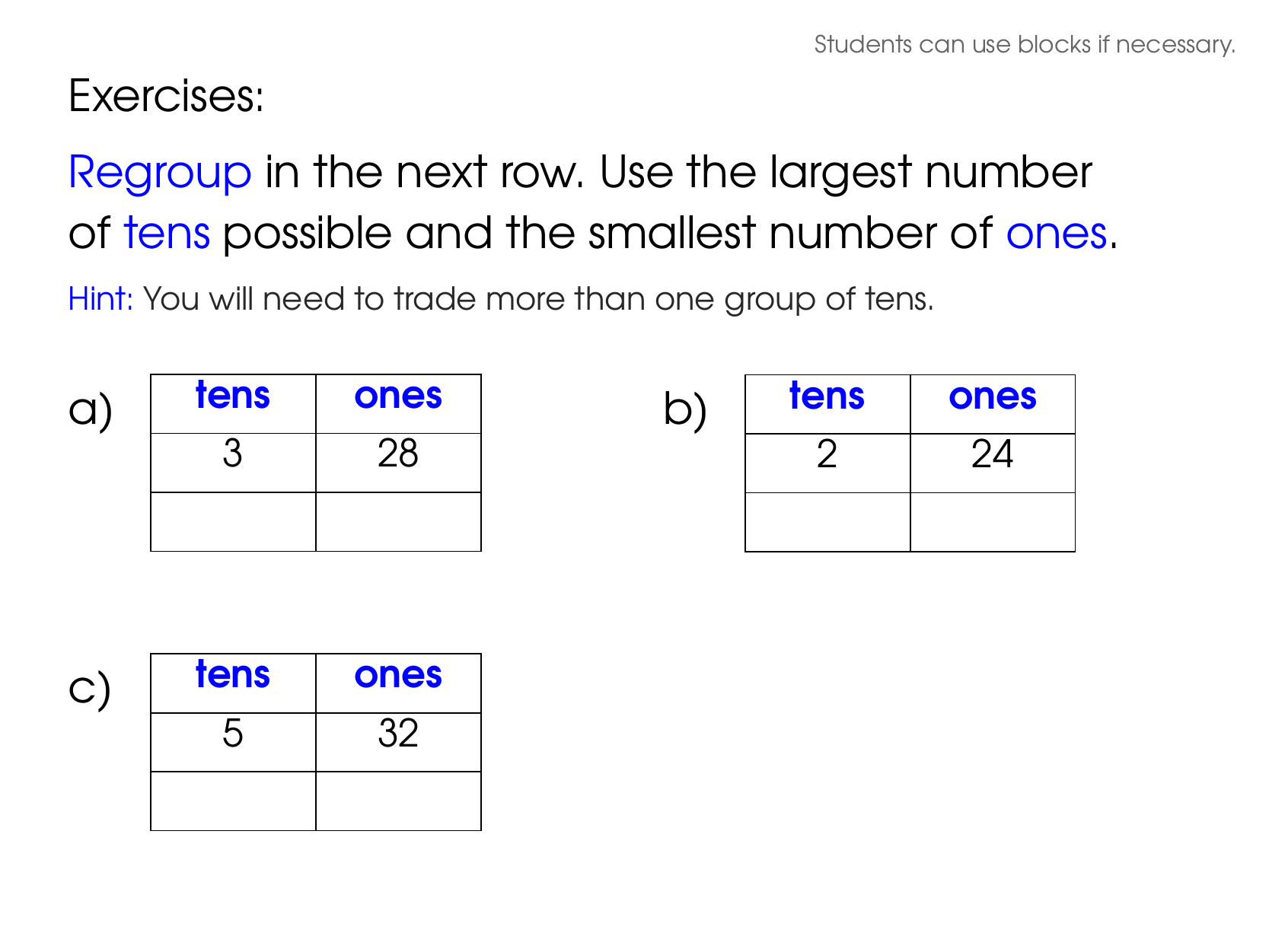

Students can use blocks if necessary.
Exercises:
Regroup in the next row. Use the largest number
of tens possible and the smallest number of ones.
Hint: You will need to trade more than one group of tens.
a)
b)
| tens | ones |
| --- | --- |
| 3 | 28 |
|  |  |
| tens | ones |
| --- | --- |
| 2 | 24 |
|  |  |
c)
| tens | ones |
| --- | --- |
| 5 | 32 |
|  |  |